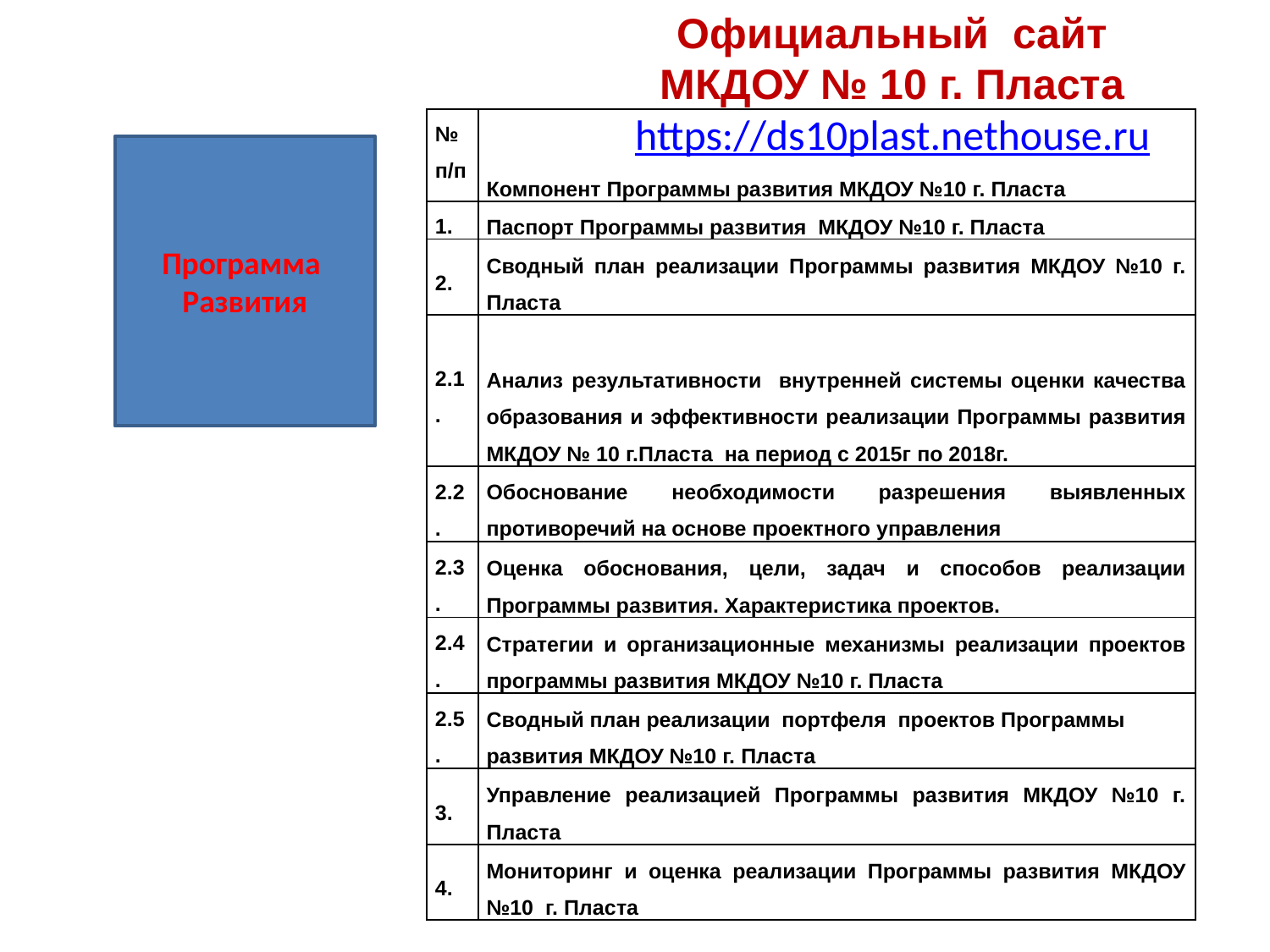

Официальный  сайт
 МКДОУ № 10 г. Пласта https://ds10plast.nethouse.ru

| № п/п | Компонент Программы развития МКДОУ №10 г. Пласта |
| --- | --- |
| 1. | Паспорт Программы развития МКДОУ №10 г. Пласта |
| 2. | Сводный план реализации Программы развития МКДОУ №10 г. Пласта |
| 2.1. | Анализ результативности внутренней системы оценки качества образования и эффективности реализации Программы развития МКДОУ № 10 г.Пласта на период с 2015г по 2018г. |
| 2.2. | Обоснование необходимости разрешения выявленных противоречий на основе проектного управления |
| 2.3. | Оценка обоснования, цели, задач и способов реализации Программы развития. Характеристика проектов. |
| 2.4. | Стратегии и организационные механизмы реализации проектов программы развития МКДОУ №10 г. Пласта |
| 2.5. | Сводный план реализации портфеля проектов Программы развития МКДОУ №10 г. Пласта |
| 3. | Управление реализацией Программы развития МКДОУ №10 г. Пласта |
| 4. | Мониторинг и оценка реализации Программы развития МКДОУ №10 г. Пласта |
Программа
Развития